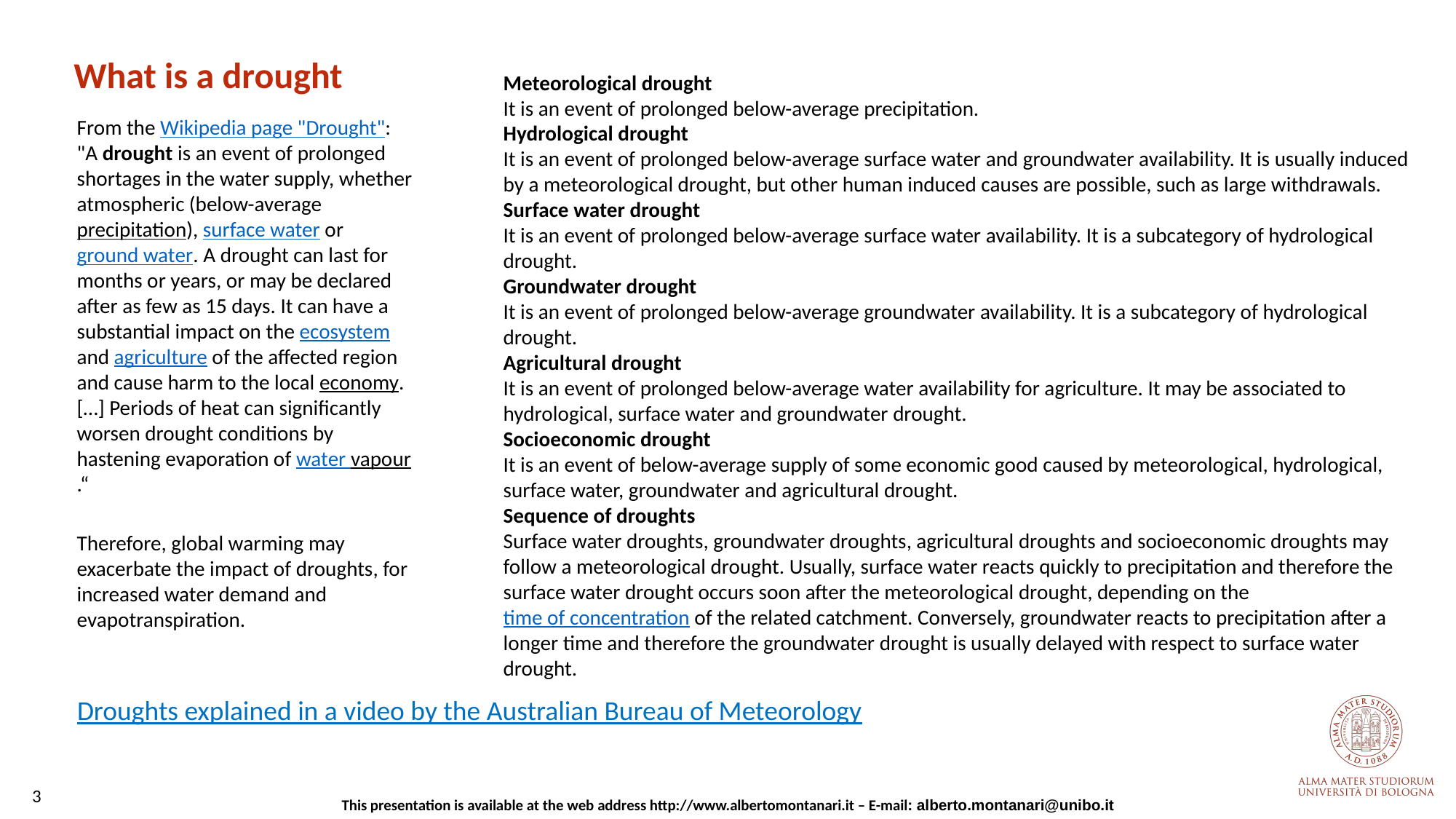

What is a drought
Meteorological drought
It is an event of prolonged below-average precipitation.
Hydrological drought
It is an event of prolonged below-average surface water and groundwater availability. It is usually induced by a meteorological drought, but other human induced causes are possible, such as large withdrawals.
Surface water drought
It is an event of prolonged below-average surface water availability. It is a subcategory of hydrological drought.
Groundwater drought
It is an event of prolonged below-average groundwater availability. It is a subcategory of hydrological drought.
Agricultural drought
It is an event of prolonged below-average water availability for agriculture. It may be associated to hydrological, surface water and groundwater drought.
Socioeconomic drought
It is an event of below-average supply of some economic good caused by meteorological, hydrological, surface water, groundwater and agricultural drought.
Sequence of droughts
Surface water droughts, groundwater droughts, agricultural droughts and socioeconomic droughts may follow a meteorological drought. Usually, surface water reacts quickly to precipitation and therefore the surface water drought occurs soon after the meteorological drought, depending on the time of concentration of the related catchment. Conversely, groundwater reacts to precipitation after a longer time and therefore the groundwater drought is usually delayed with respect to surface water drought.
From the Wikipedia page "Drought": "A drought is an event of prolonged shortages in the water supply, whether atmospheric (below-average precipitation), surface water or ground water. A drought can last for months or years, or may be declared after as few as 15 days. It can have a substantial impact on the ecosystem and agriculture of the affected region and cause harm to the local economy. […] Periods of heat can significantly worsen drought conditions by hastening evaporation of water vapour.“

Therefore, global warming may exacerbate the impact of droughts, for increased water demand and evapotranspiration.

Droughts explained in a video by the Australian Bureau of Meteorology
This presentation is available at the web address http://www.albertomontanari.it – E-mail: alberto.montanari@unibo.it